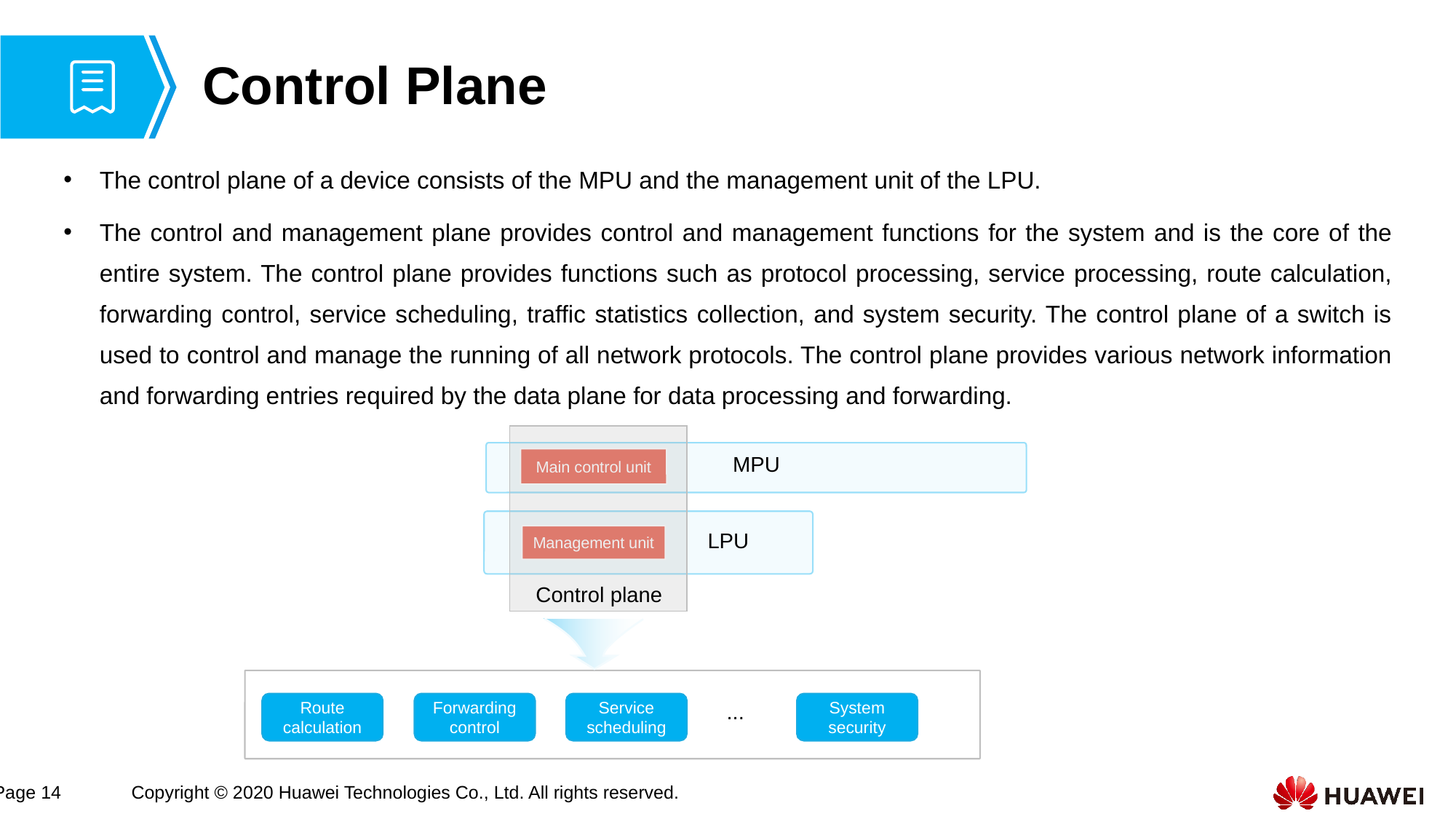

# Control Plane
The control plane of a device consists of the MPU and the management unit of the LPU.
The control and management plane provides control and management functions for the system and is the core of the entire system. The control plane provides functions such as protocol processing, service processing, route calculation, forwarding control, service scheduling, traffic statistics collection, and system security. The control plane of a switch is used to control and manage the running of all network protocols. The control plane provides various network information and forwarding entries required by the data plane for data processing and forwarding.

MPU
Main control unit

LPU
Management unit
Control plane

Route calculation
Forwarding control
Service scheduling
System security
...